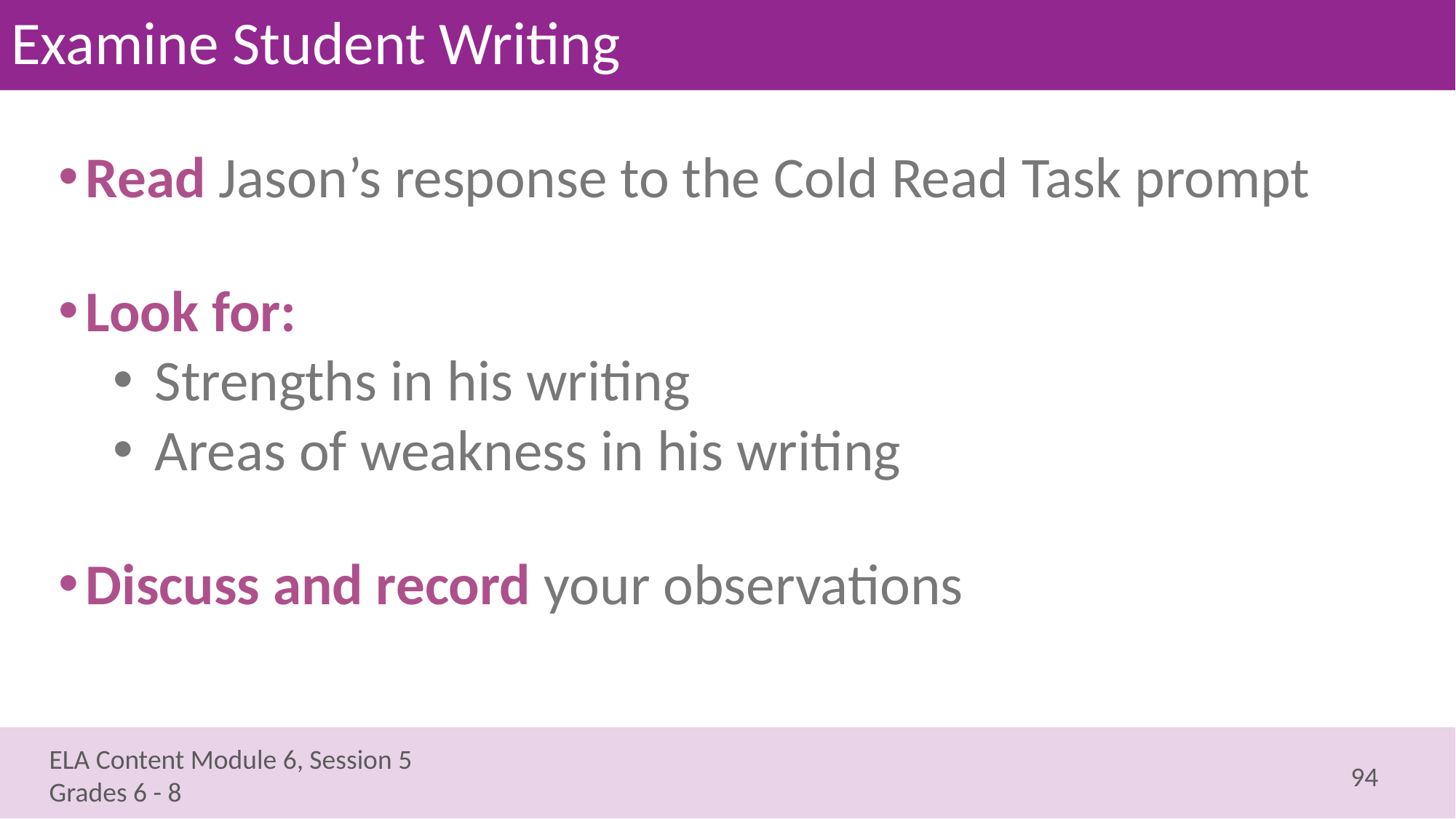

# Examine Student Writing
Read Jason’s response to the Cold Read Task prompt

Look for:
Strengths in his writing
Areas of weakness in his writing

Discuss and record your observations
94